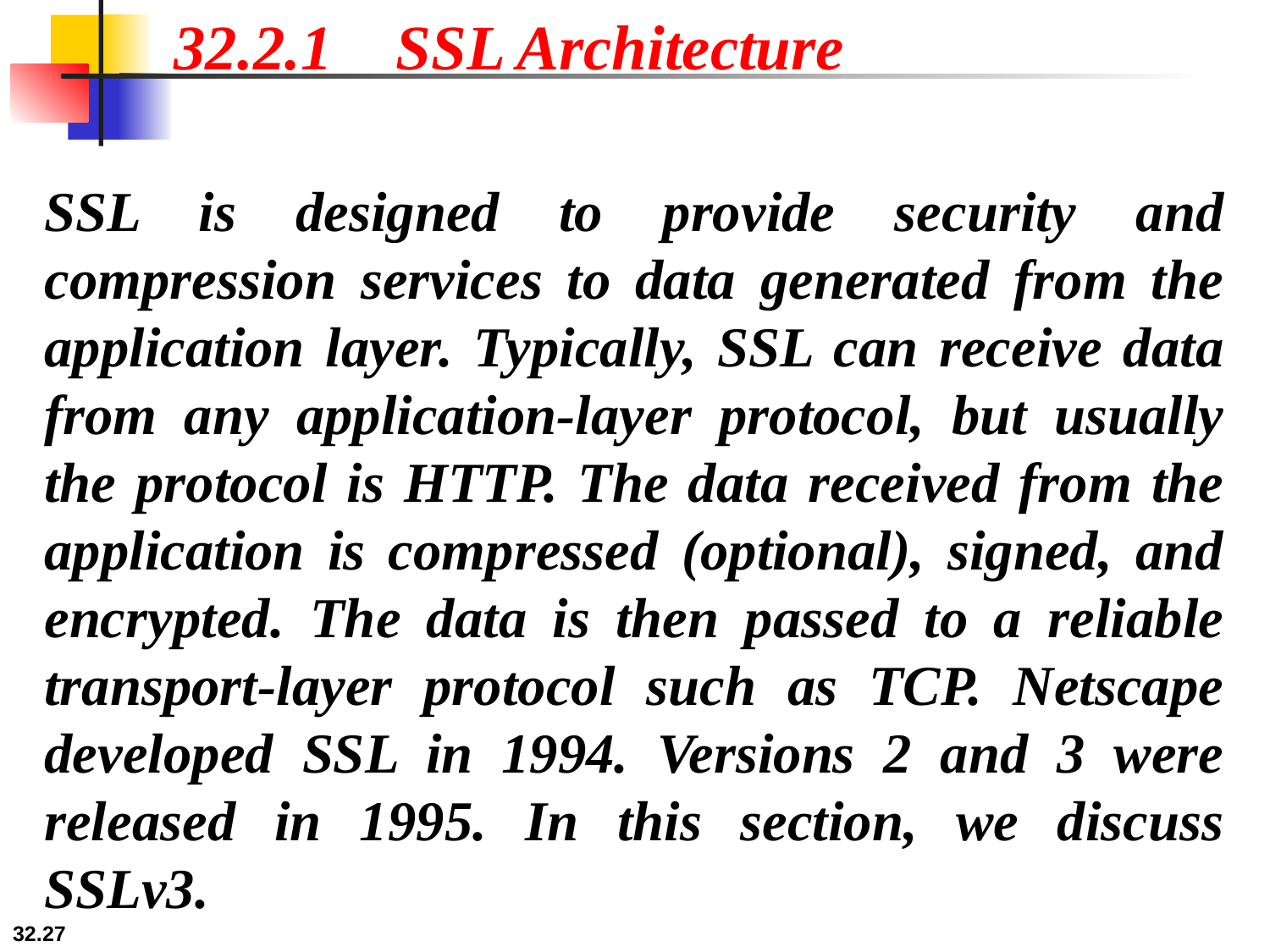

32.2.1    SSL Architecture

SSL is designed to provide security and compression services to data generated from the application layer. Typically, SSL can receive data from any application-layer protocol, but usually the protocol is HTTP. The data received from the application is compressed (optional), signed, and encrypted. The data is then passed to a reliable transport-layer protocol such as TCP. Netscape developed SSL in 1994. Versions 2 and 3 were released in 1995. In this section, we discuss SSLv3.

32.27